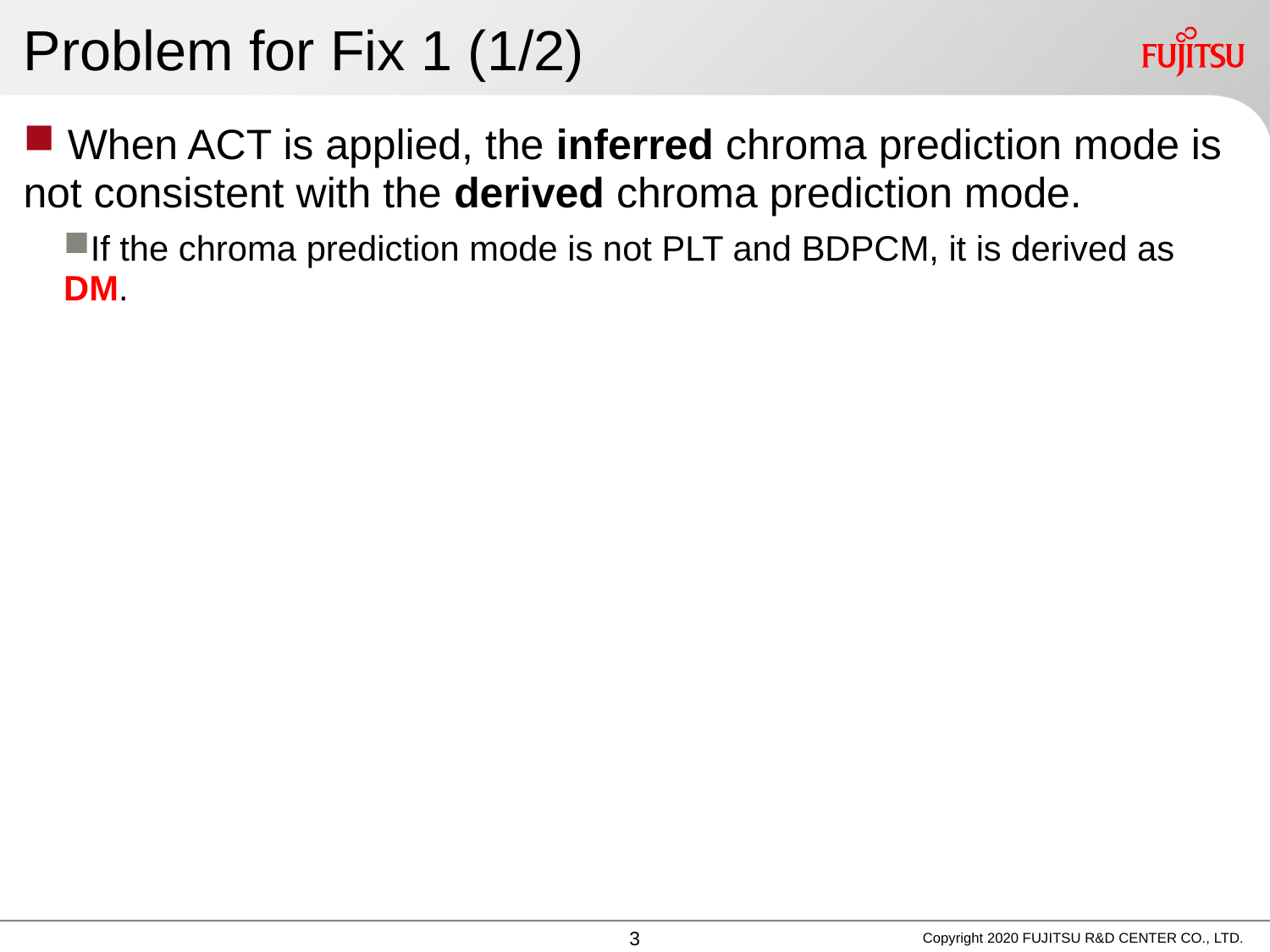

# Problem for Fix 1 (1/2)
 When ACT is applied, the inferred chroma prediction mode is not consistent with the derived chroma prediction mode.
If the chroma prediction mode is not PLT and BDPCM, it is derived as DM.

3
Copyright 2020 FUJITSU R&D CENTER CO., LTD.